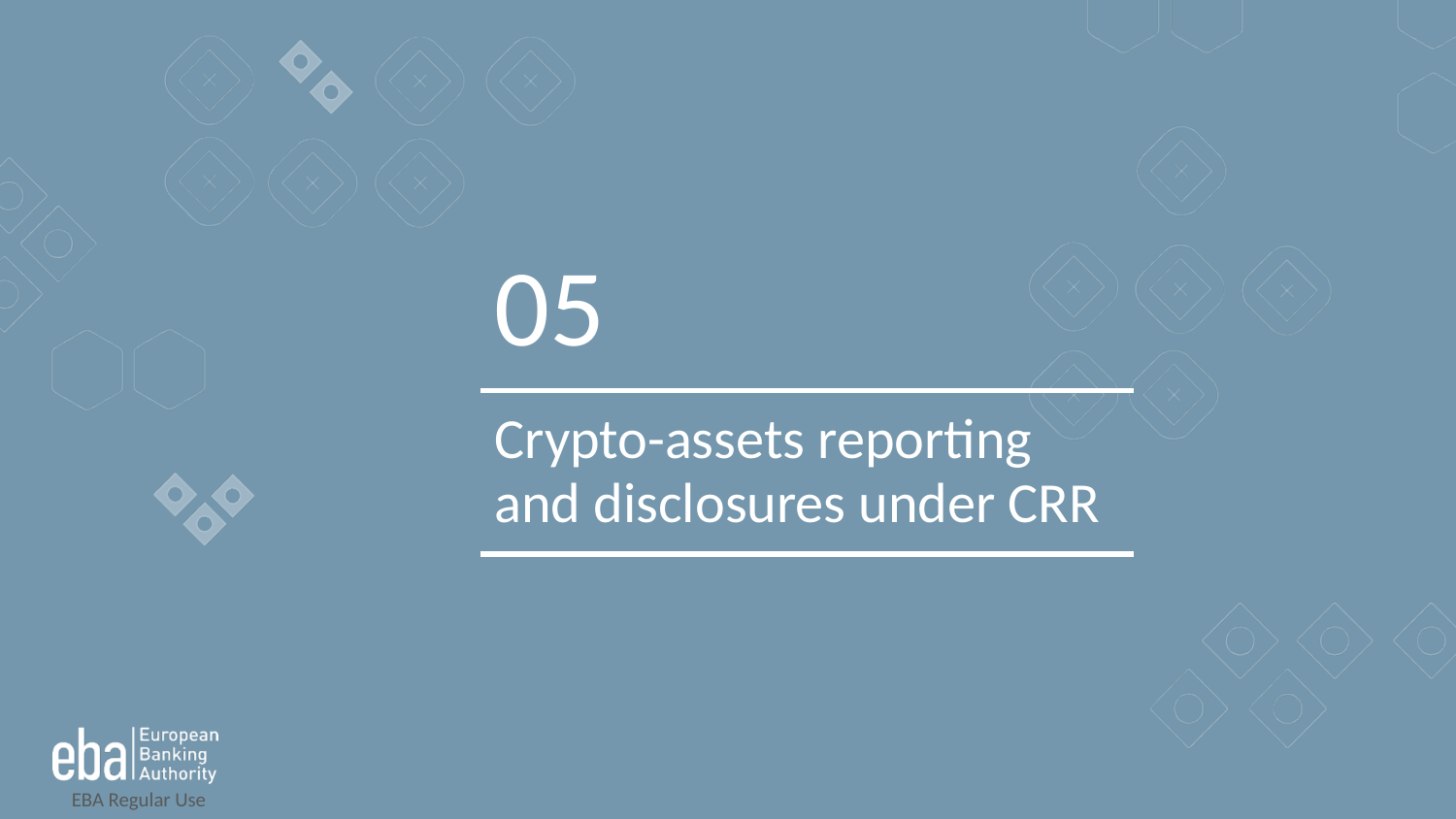

| 05 |
| --- |
| Crypto-assets reporting and disclosures under CRR |
|  |